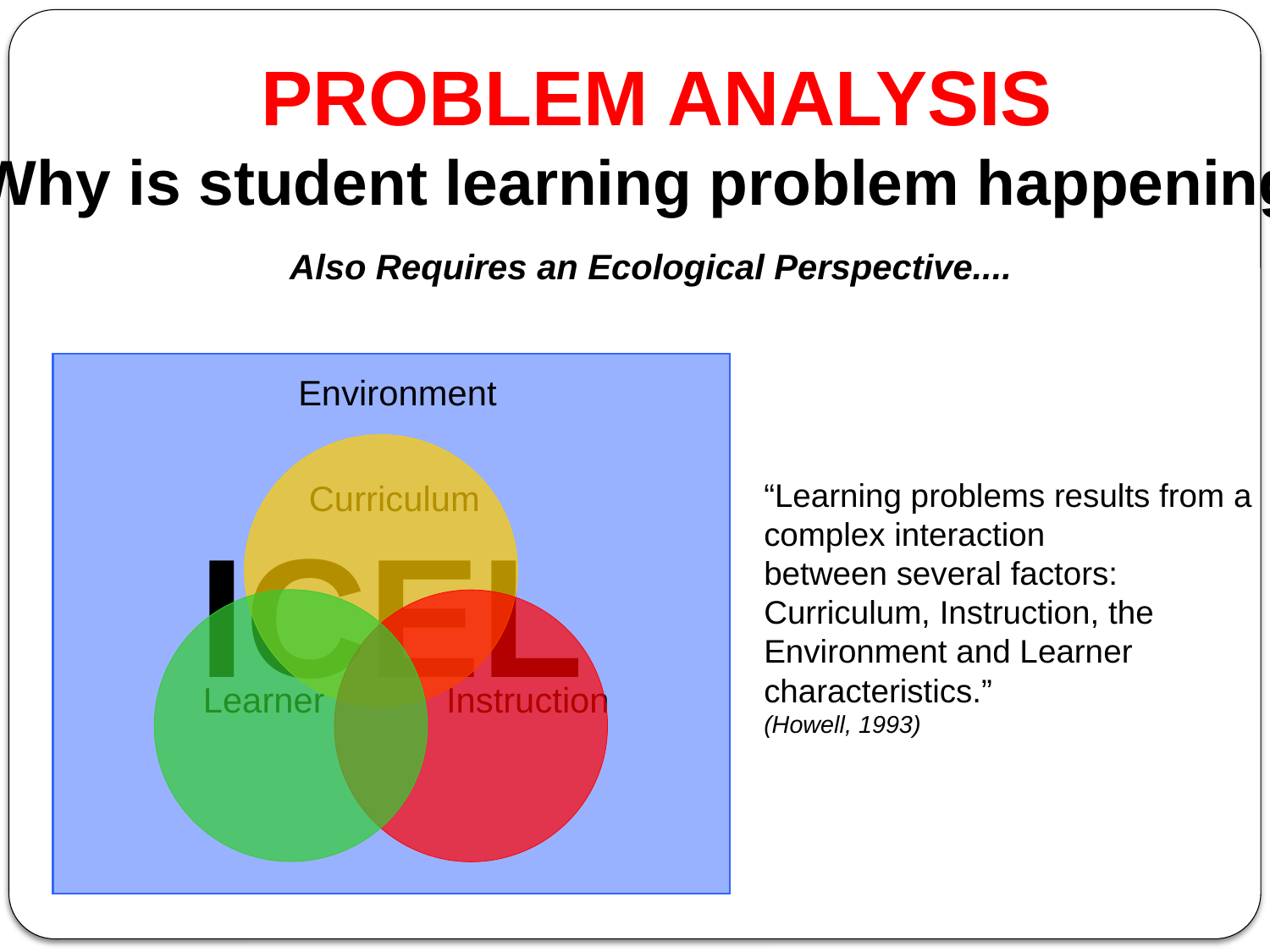

PROBLEM ANALYSIS
Why is student learning problem happening?
Also Requires an Ecological Perspective....

Environment
# “Learning problems results from a complex interaction between several factors: Curriculum, Instruction, the Environment and Learner characteristics.” (Howell, 1993)
Curriculum
ICEL
Learner
Instruction